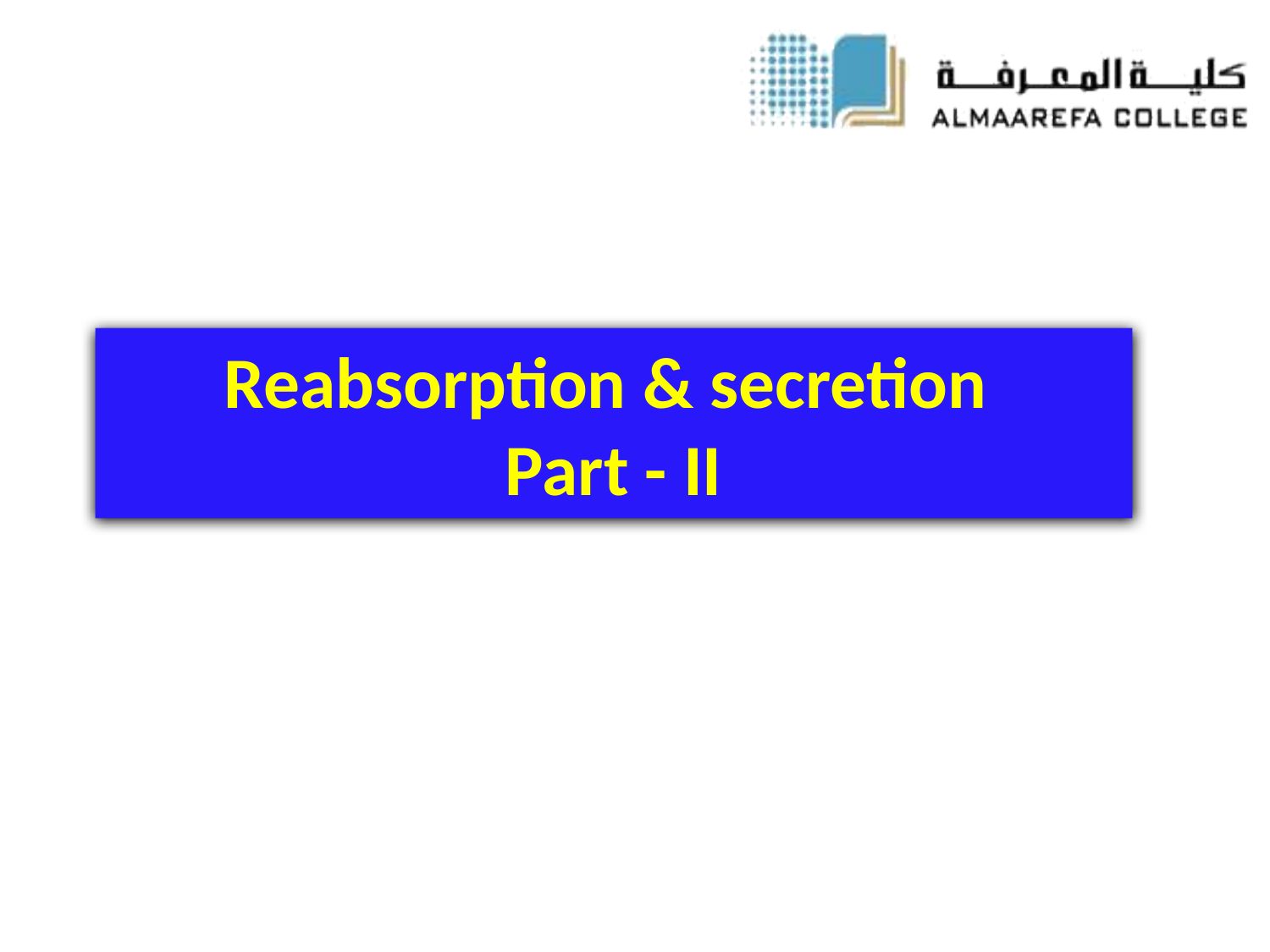

# Reabsorption & secretion Part - II